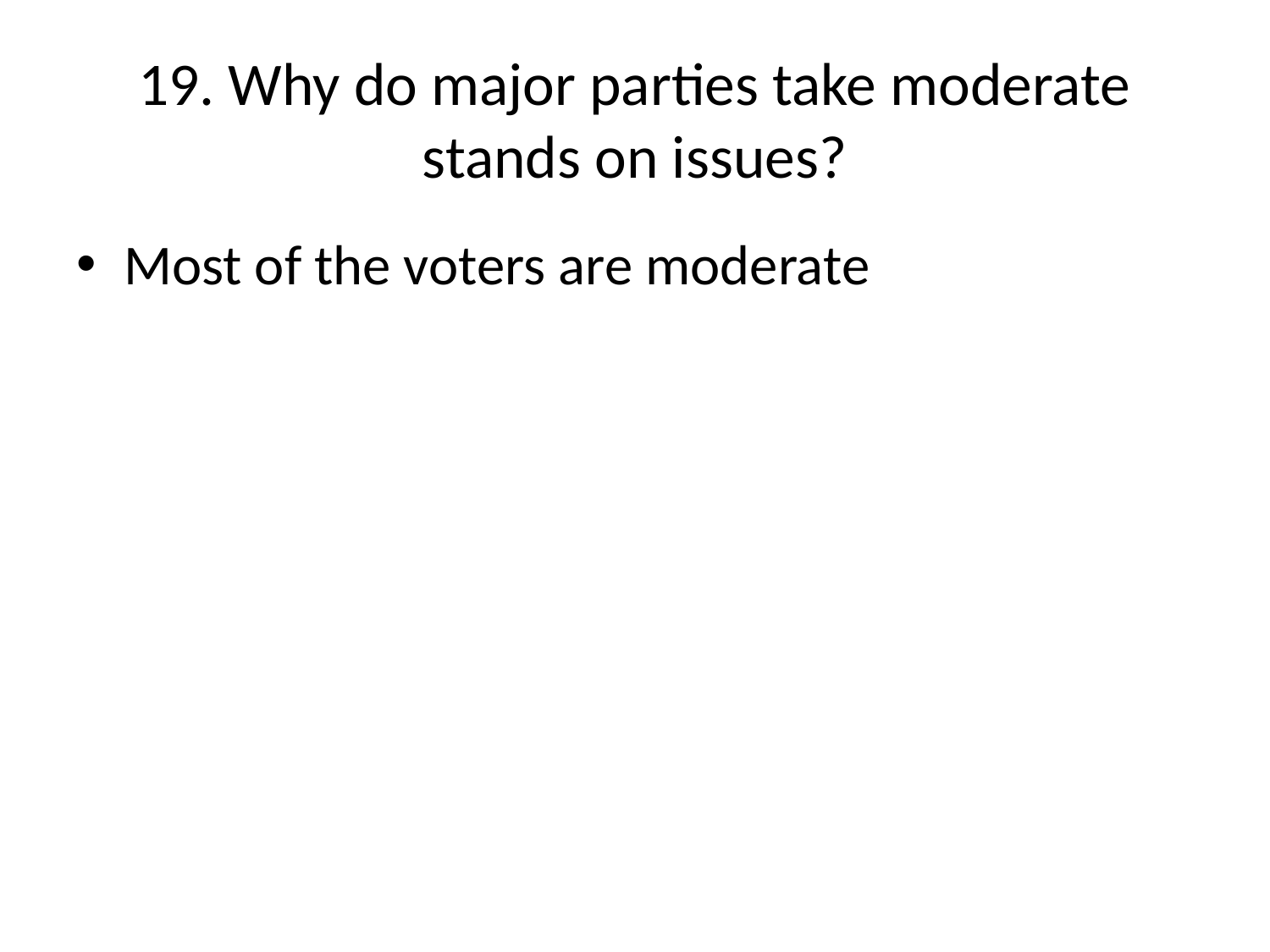

# 19. Why do major parties take moderate stands on issues?
Most of the voters are moderate